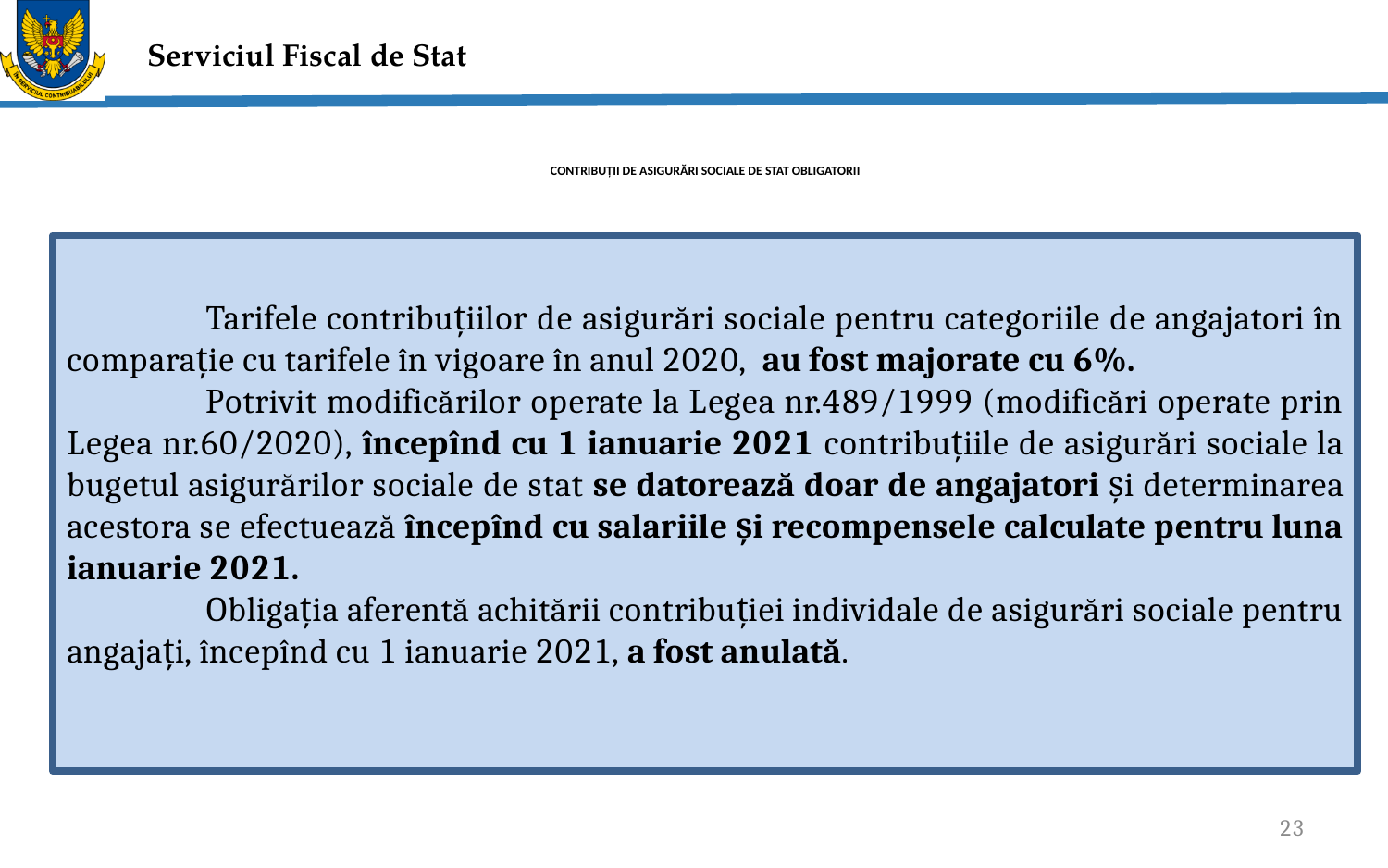

# CONTRIBUȚII DE ASIGURĂRI SOCIALE DE STAT OBLIGATORII
	Tarifele contribuțiilor de asigurări sociale pentru categoriile de angajatori în comparație cu tarifele în vigoare în anul 2020,  au fost majorate cu 6%.
	Potrivit modificărilor operate la Legea nr.489/1999 (modificări operate prin Legea nr.60/2020), începînd cu 1 ianuarie 2021 contribuțiile de asigurări sociale la bugetul asigurărilor sociale de stat se datorează doar de angajatori și determinarea acestora se efectuează începînd cu salariile și recompensele calculate pentru luna ianuarie 2021.
	Obligația aferentă achitării contribuției individale de asigurări sociale pentru angajați, începînd cu 1 ianuarie 2021, a fost anulată.

23